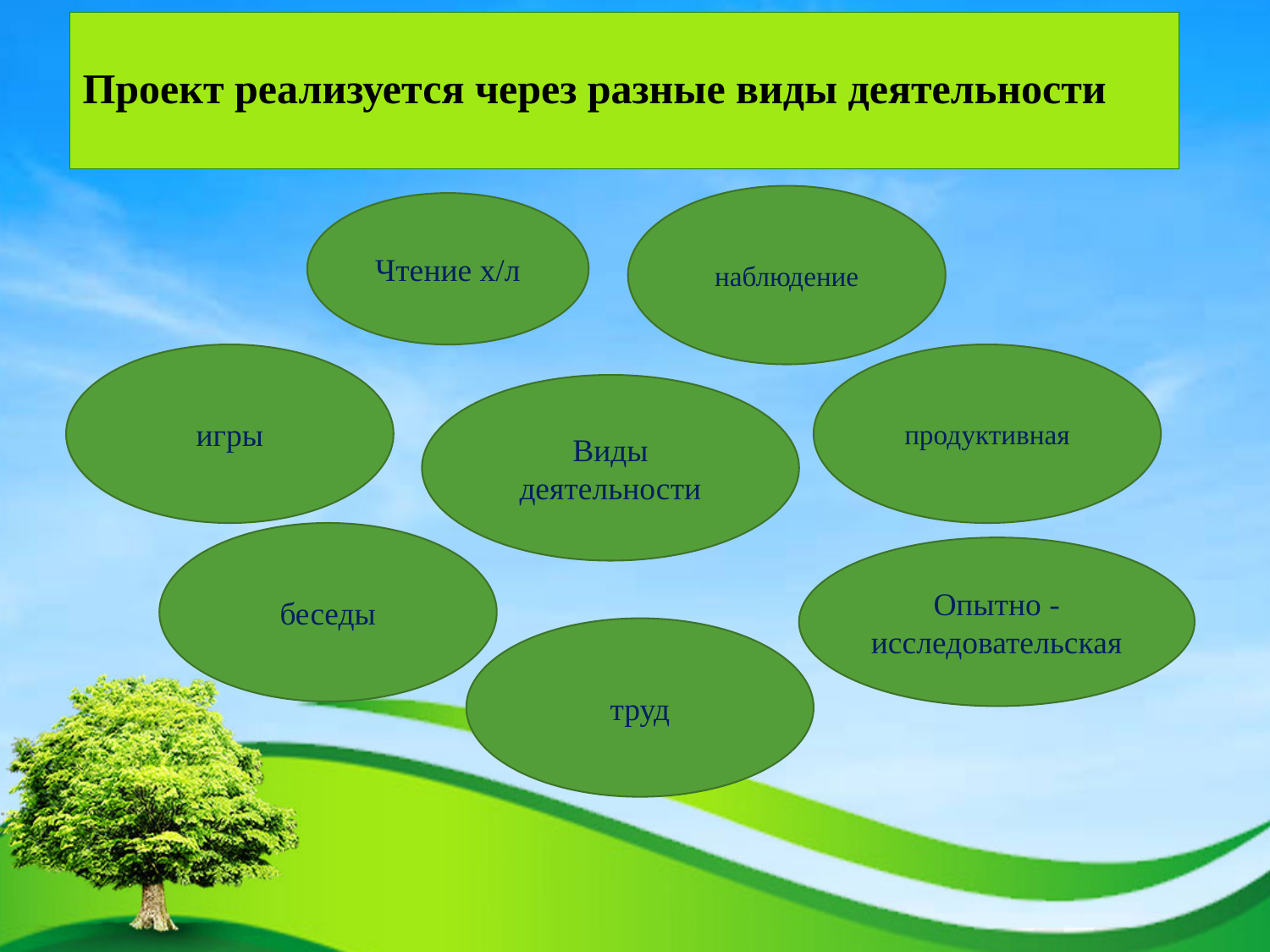

# Проект реализуется через разные виды деятельности
наблюдение
Чтение х/л
игры
продуктивная
Виды деятельности
беседы
Опытно - исследовательская
труд